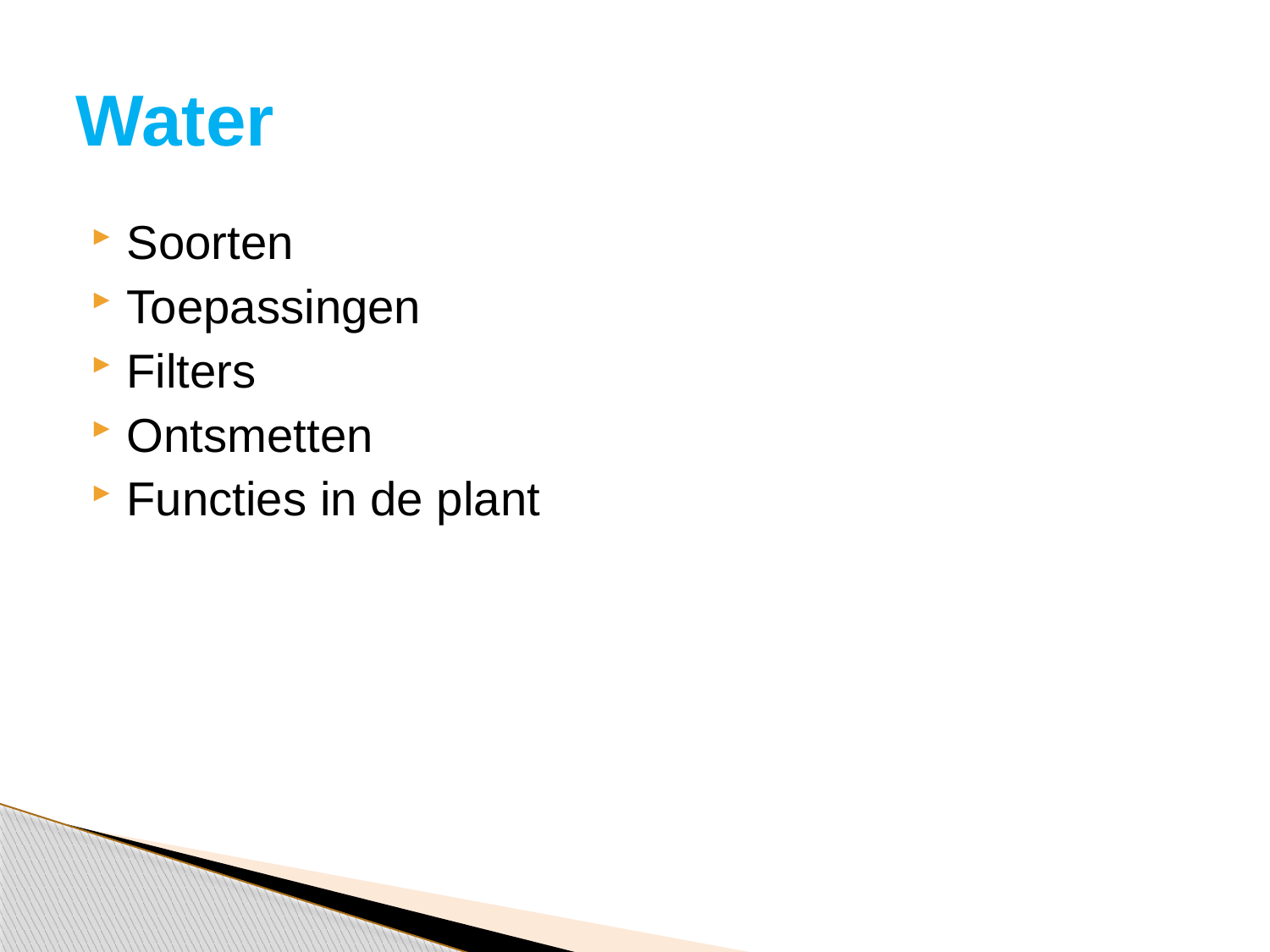

# Water
Soorten
Toepassingen
Filters
Ontsmetten
Functies in de plant